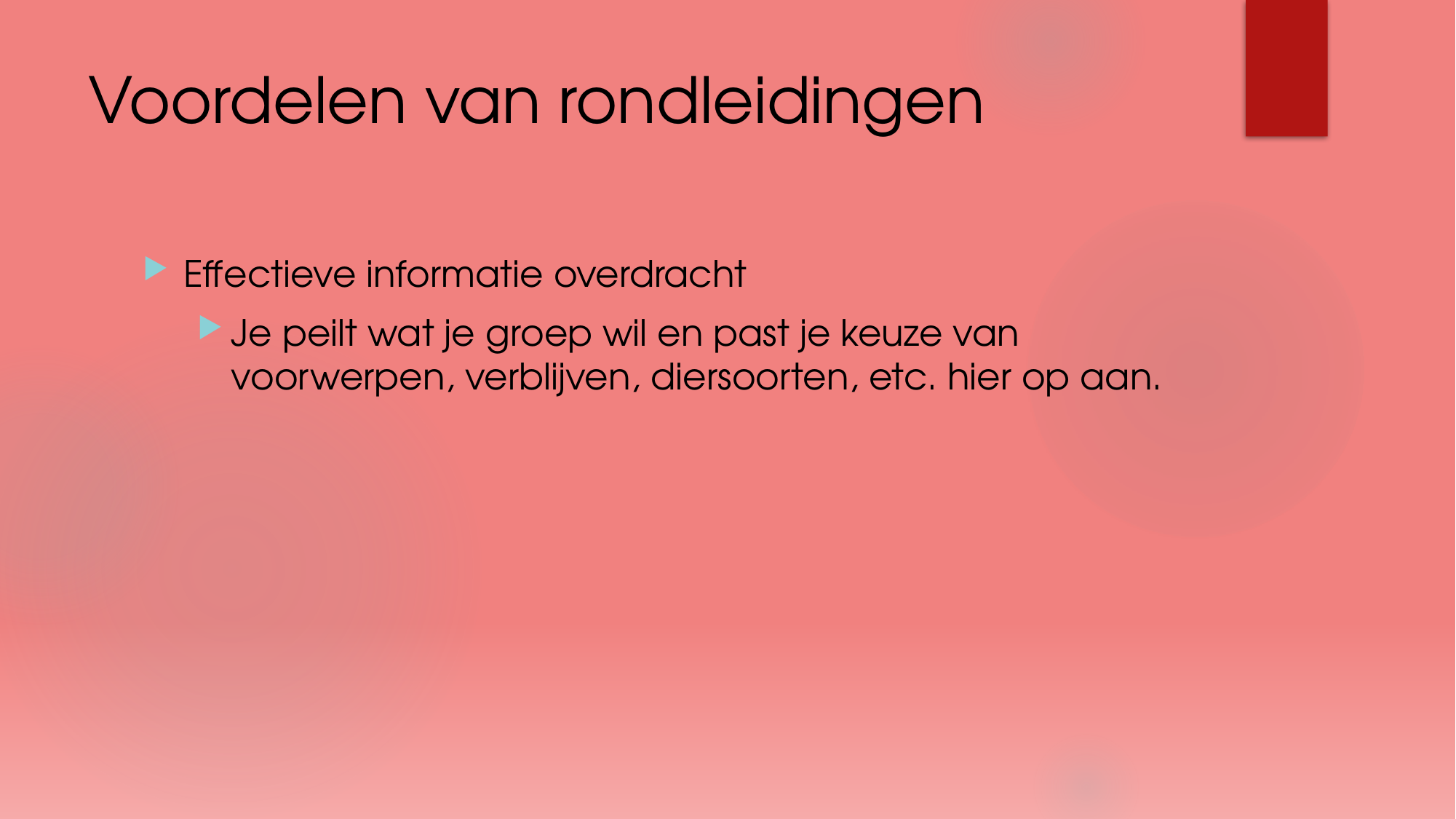

# Voordelen van rondleidingen
Effectieve informatie overdracht
Je peilt wat je groep wil en past je keuze van voorwerpen, verblijven, diersoorten, etc. hier op aan.